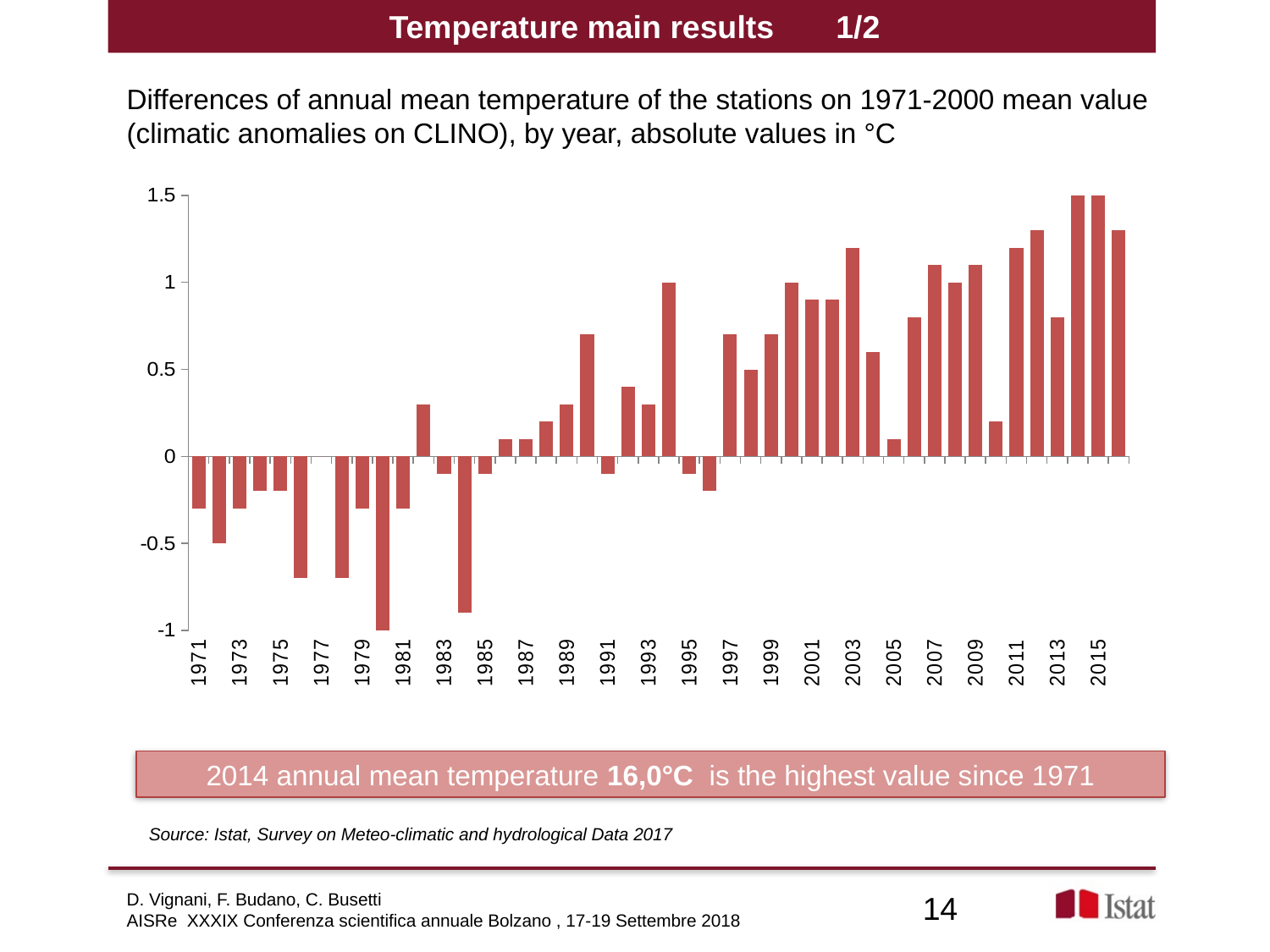

Temperature main results       1/2
# Differences of annual mean temperature of the stations on 1971-2000 mean value (climatic anomalies on CLINO), by year, absolute values in °C

### Chart

| Category | ANOMALIE DELLA TEMPERATURA MEDIA DAL VALORE CLIMATICO 1971-2000. |
|---|---|
| 1971 | -0.3 |
| 1972 | -0.5 |
| 1973 | -0.3 |
| 1974 | -0.2 |
| 1975 | -0.2 |
| 1976 | -0.7 |
| 1977 | 0.0 |
| 1978 | -0.7 |
| 1979 | -0.3 |
| 1980 | -1.0 |
| 1981 | -0.3 |
| 1982 | 0.3 |
| 1983 | -0.1 |
| 1984 | -0.9 |
| 1985 | -0.1 |
| 1986 | 0.1 |
| 1987 | 0.1 |
| 1988 | 0.2 |
| 1989 | 0.3 |
| 1990 | 0.7 |
| 1991 | -0.1 |
| 1992 | 0.4 |
| 1993 | 0.3 |
| 1994 | 1.0 |
| 1995 | -0.1 |
| 1996 | -0.2 |
| 1997 | 0.7 |
| 1998 | 0.5 |
| 1999 | 0.7 |
| 2000 | 1.0 |
| 2001 | 0.9 |
| 2002 | 0.9 |
| 2003 | 1.2 |
| 2004 | 0.6 |
| 2005 | 0.1 |
| 2006 | 0.8 |
| 2007 | 1.1 |
| 2008 | 1.0 |
| 2009 | 1.1 |
| 2010 | 0.2 |
| 2011 | 1.2 |
| 2012 | 1.3 |
| 2013 | 0.8 |
| 2014 | 1.5 |
| 2015 | 1.5 |
| 2016 | 1.3 |
2014 annual mean temperature 16,0°C  is the highest value since 1971
Source: Istat, Survey on Meteo-climatic and hydrological Data 2017
D. Vignani, F. Budano, C. Busetti
AISRe  XXXIX Conferenza scientifica annuale Bolzano , 17-19 Settembre 2018
14